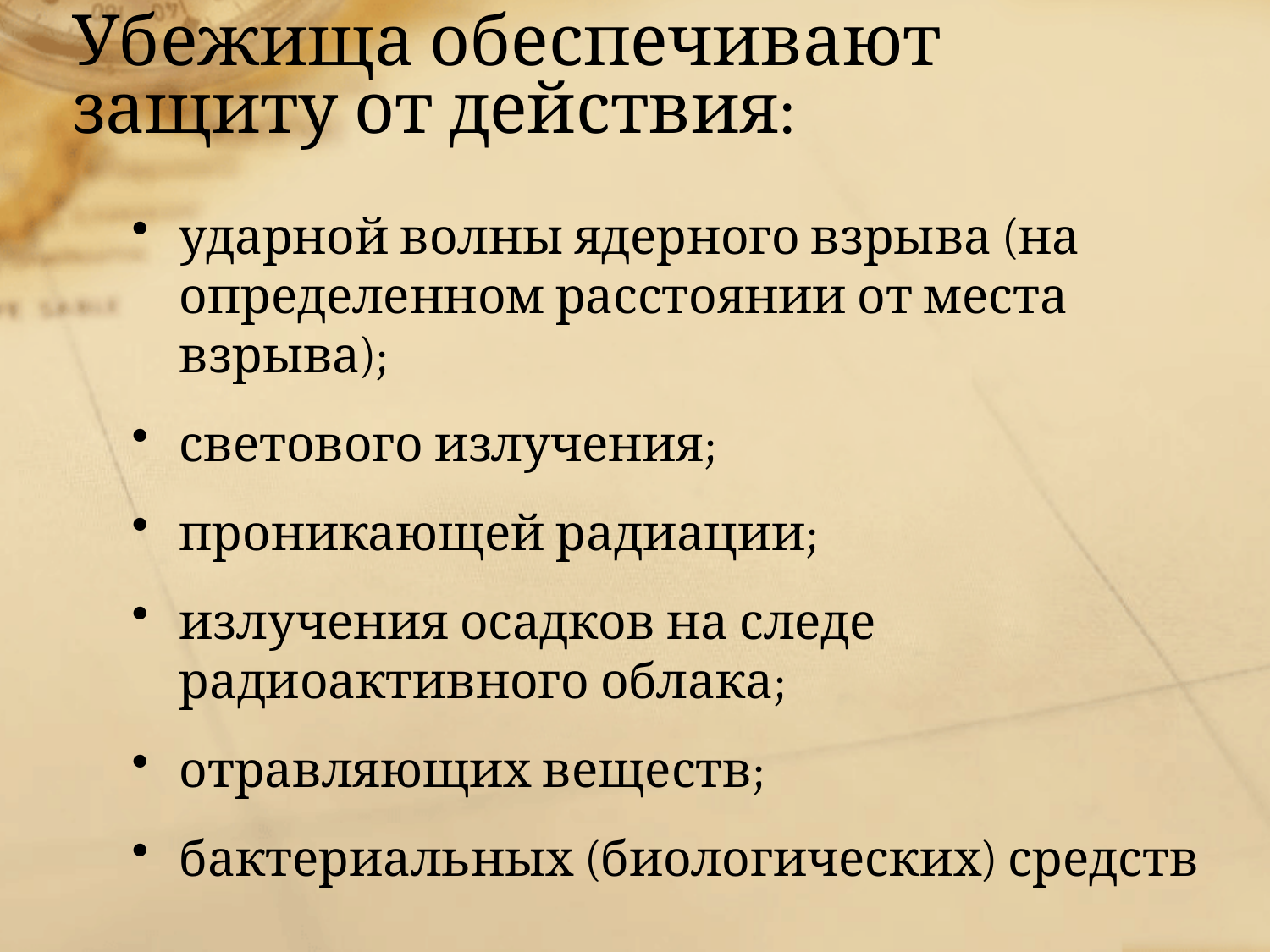

# Убежища обеспечивают защиту от действия:
ударной волны ядерного взрыва (на определенном расстоянии от места взрыва);
светового излучения;
проникающей радиации;
излучения осадков на следе радиоактивного облака;
отравляющих веществ;
бактериальных (биологических) средств